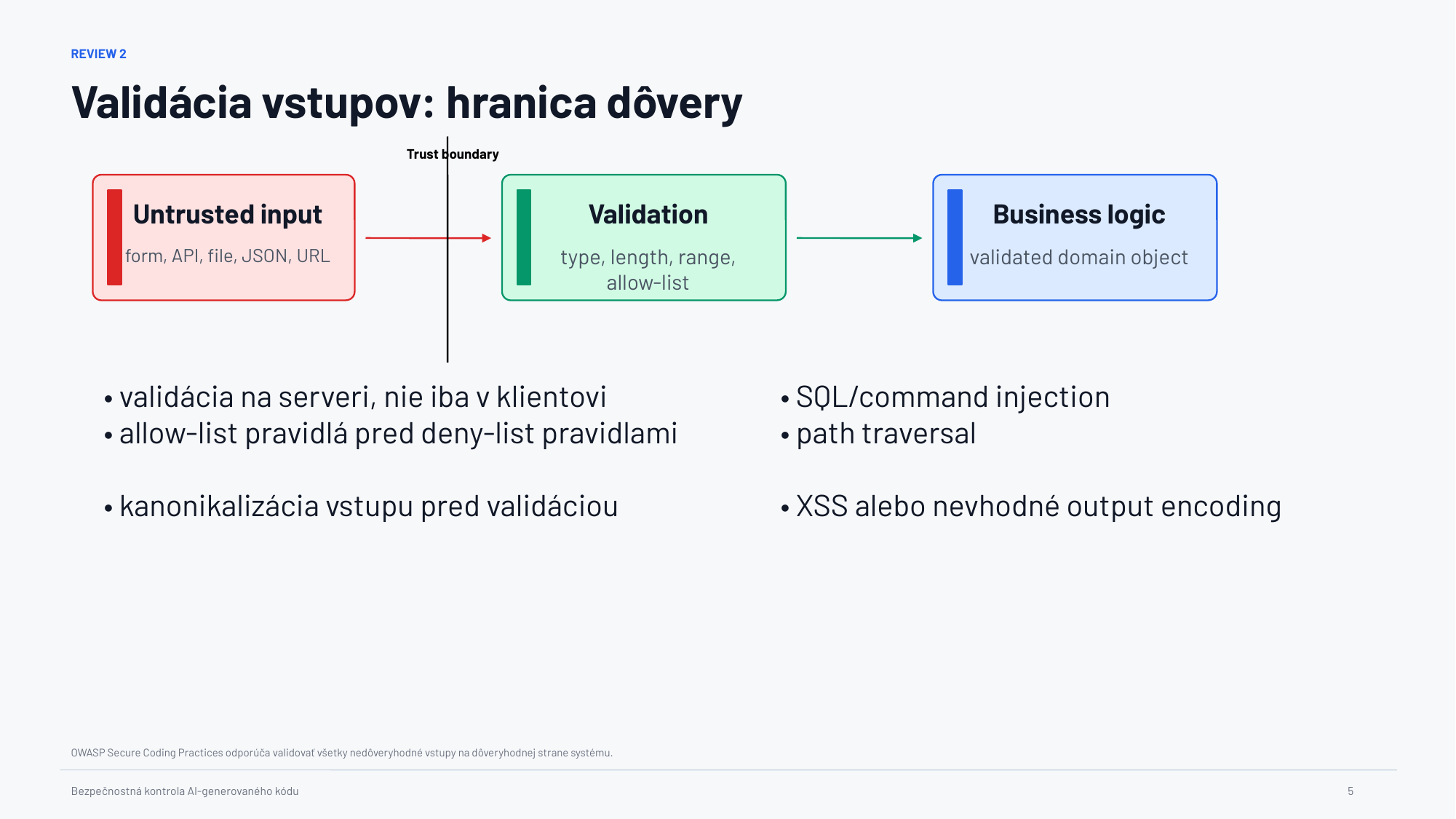

REVIEW 2
Validácia vstupov: hranica dôvery

Trust boundary

Untrusted input
Validation
Business logic

form, API, file, JSON, URL
type, length, range, allow-list
validated domain object
• validácia na serveri, nie iba v klientovi
• allow-list pravidlá pred deny-list pravidlami
• kanonikalizácia vstupu pred validáciou
• SQL/command injection
• path traversal
• XSS alebo nevhodné output encoding
OWASP Secure Coding Practices odporúča validovať všetky nedôveryhodné vstupy na dôveryhodnej strane systému.
5